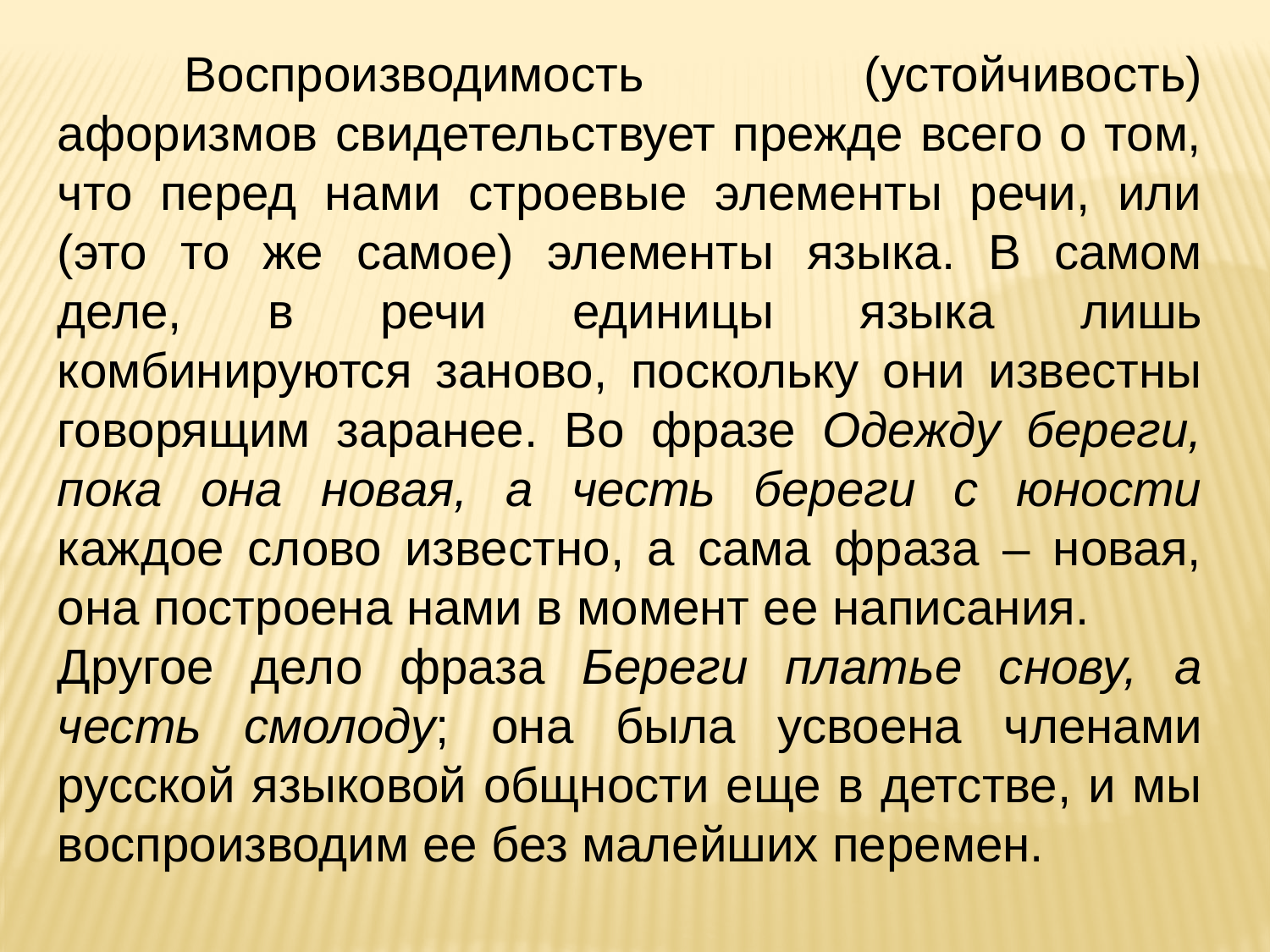

Воспроизводимость (устойчивость) афоризмов свидетельствует прежде всего о том, что перед нами строевые элементы речи, или (это то же самое) элементы языка. В самом деле, в речи единицы языка лишь комбинируются заново, поскольку они известны говорящим заранее. Во фразе Одежду береги, пока она новая, а честь береги с юности каждое слово известно, а сама фраза – новая, она построена нами в момент ее написания. 	Другое дело фраза Береги платье снову, а честь смолоду; она была усвоена членами русской языковой общности еще в детстве, и мы воспроизводим ее без малейших перемен.